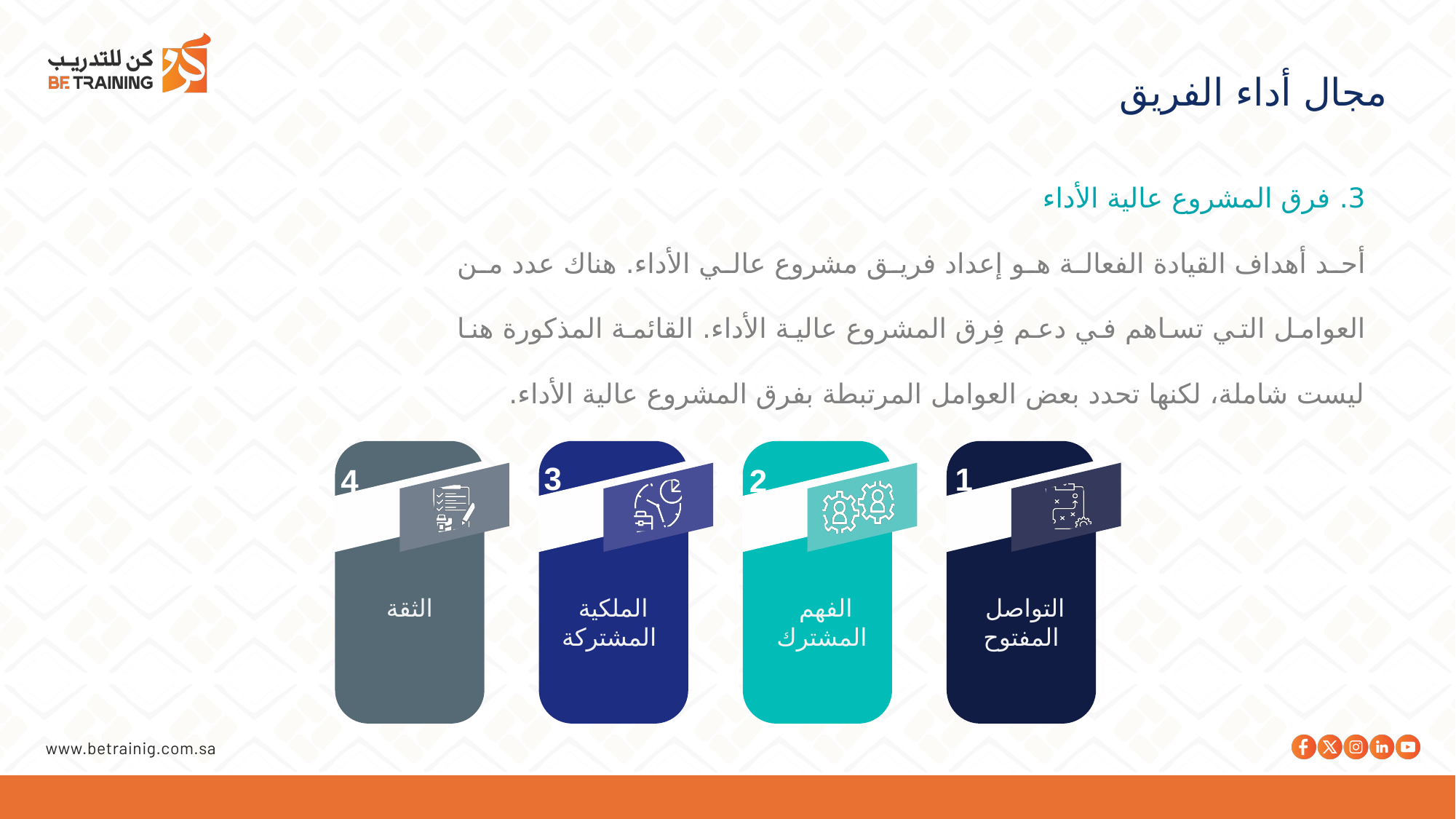

مجال أداء الفريق
3. فرق المشروع عالية الأداء
أحد أهداف القيادة الفعالة هو إعداد فريق مشروع عالي الأداء. هناك عدد من العوامل التي تساهم في دعم فِرق المشروع عالية الأداء. القائمة المذكورة هنا ليست شاملة، لكنها تحدد بعض العوامل المرتبطة بفرق المشروع عالية الأداء.

3
1

2
4

الثقة
الملكية
المشتركة
الفهم
المشترك
التواصل
المفتوح